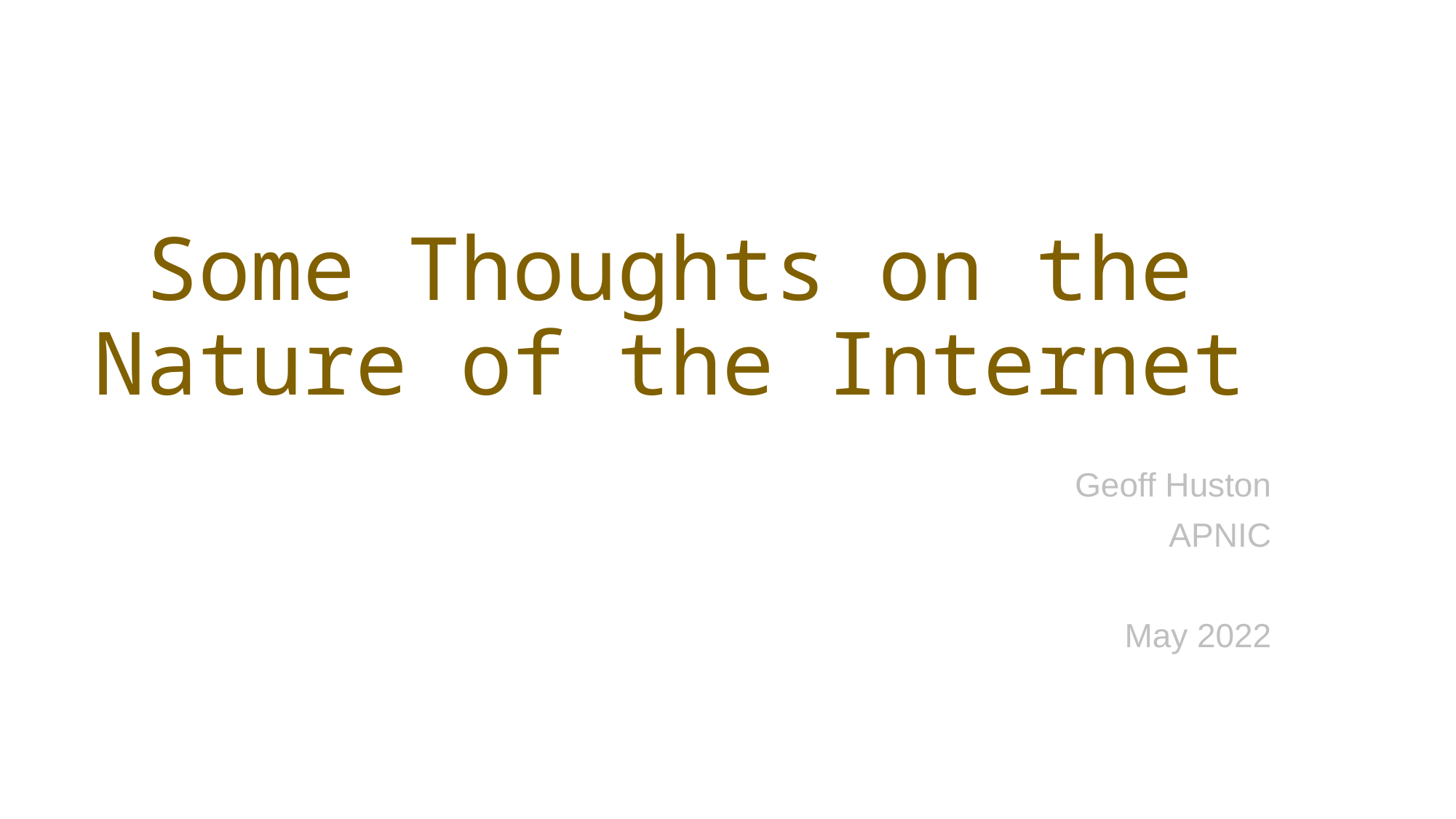

# Some Thoughts on the Nature of the Internet
Geoff Huston
APNIC

May 2022